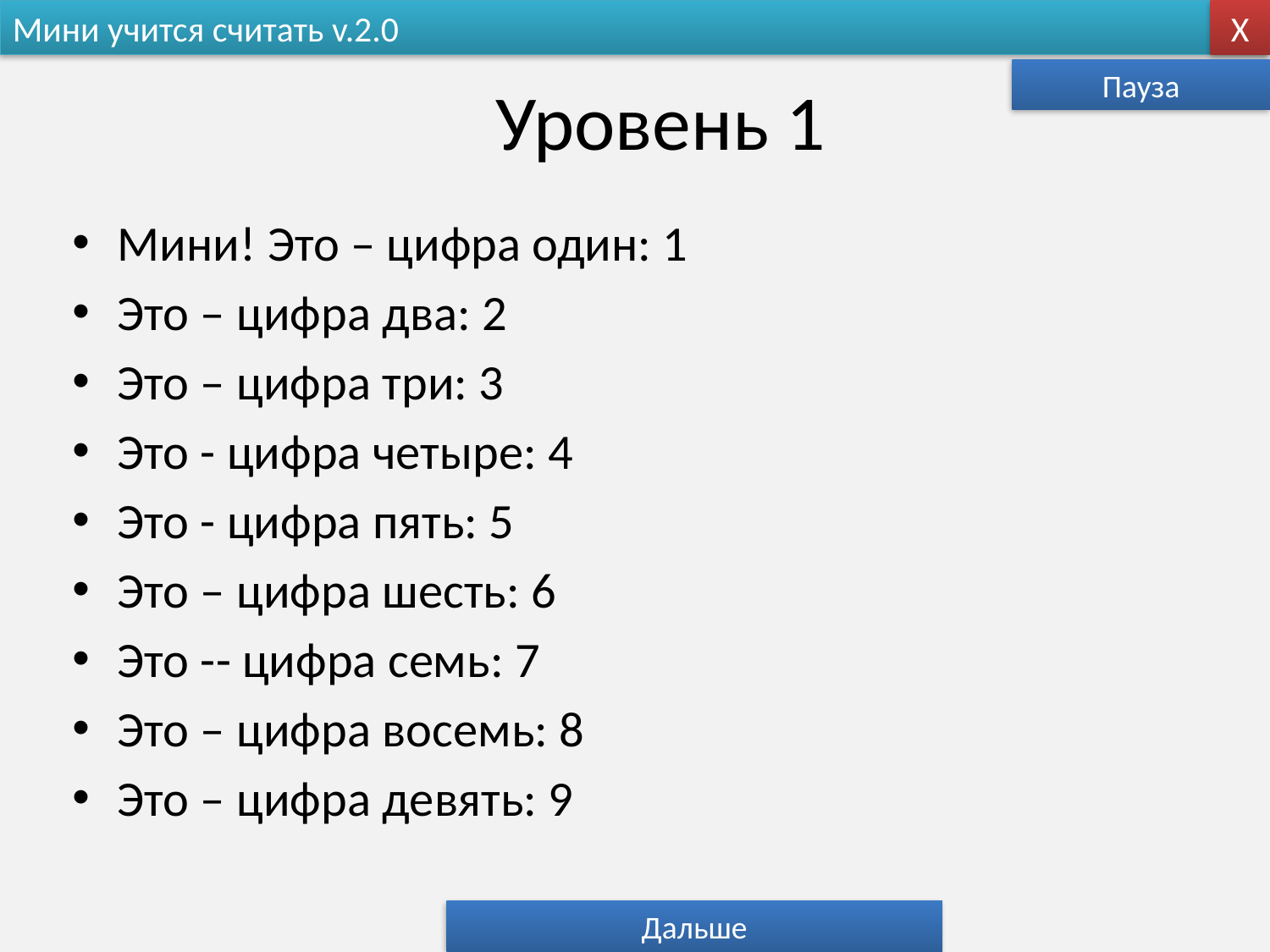

Мини учится считать v.2.0
X
# Уровень 1
Пауза
Мини! Это – цифра один: 1
Это – цифра два: 2
Это – цифра три: 3
Это - цифра четыре: 4
Это - цифра пять: 5
Это – цифра шесть: 6
Это -- цифра семь: 7
Это – цифра восемь: 8
Это – цифра девять: 9
Дальше